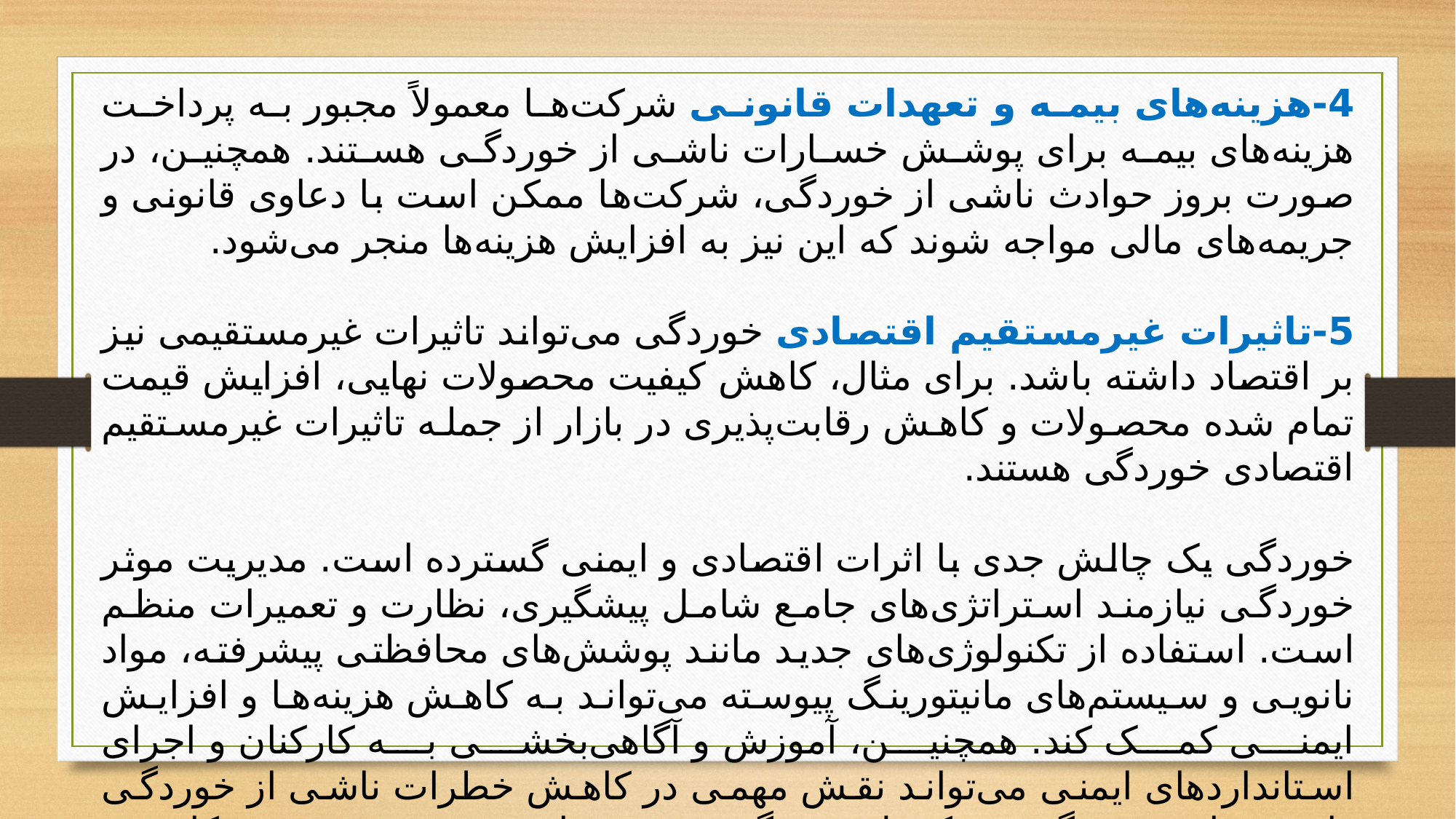

4-هزینه‌های بیمه و تعهدات قانونی شرکت‌ها معمولاً مجبور به پرداخت هزینه‌های بیمه برای پوشش خسارات ناشی از خوردگی هستند. همچنین، در صورت بروز حوادث ناشی از خوردگی، شرکت‌ها ممکن است با دعاوی قانونی و جریمه‌های مالی مواجه شوند که این نیز به افزایش هزینه‌ها منجر می‌شود.

5-تاثیرات غیرمستقیم اقتصادی خوردگی می‌تواند تاثیرات غیرمستقیمی نیز بر اقتصاد داشته باشد. برای مثال، کاهش کیفیت محصولات نهایی، افزایش قیمت تمام شده محصولات و کاهش رقابت‌پذیری در بازار از جمله تاثیرات غیرمستقیم اقتصادی خوردگی هستند.

خوردگی یک چالش جدی با اثرات اقتصادی و ایمنی گسترده است. مدیریت موثر خوردگی نیازمند استراتژی‌های جامع شامل پیشگیری، نظارت و تعمیرات منظم است. استفاده از تکنولوژی‌های جدید مانند پوشش‌های محافظتی پیشرفته، مواد نانویی و سیستم‌های مانیتورینگ پیوسته می‌تواند به کاهش هزینه‌ها و افزایش ایمنی کمک کند. همچنین، آموزش و آگاهی‌بخشی به کارکنان و اجرای استانداردهای ایمنی می‌تواند نقش مهمی در کاهش خطرات ناشی از خوردگی داشته باشد. پیشگیری و کنترل خوردگی نه تنها به بهبود بهره‌وری و کاهش هزینه‌ها کمک می‌کند، بلکه می‌تواند به حفظ جان انسان‌ها و محیط زیست نیز کمک کند.